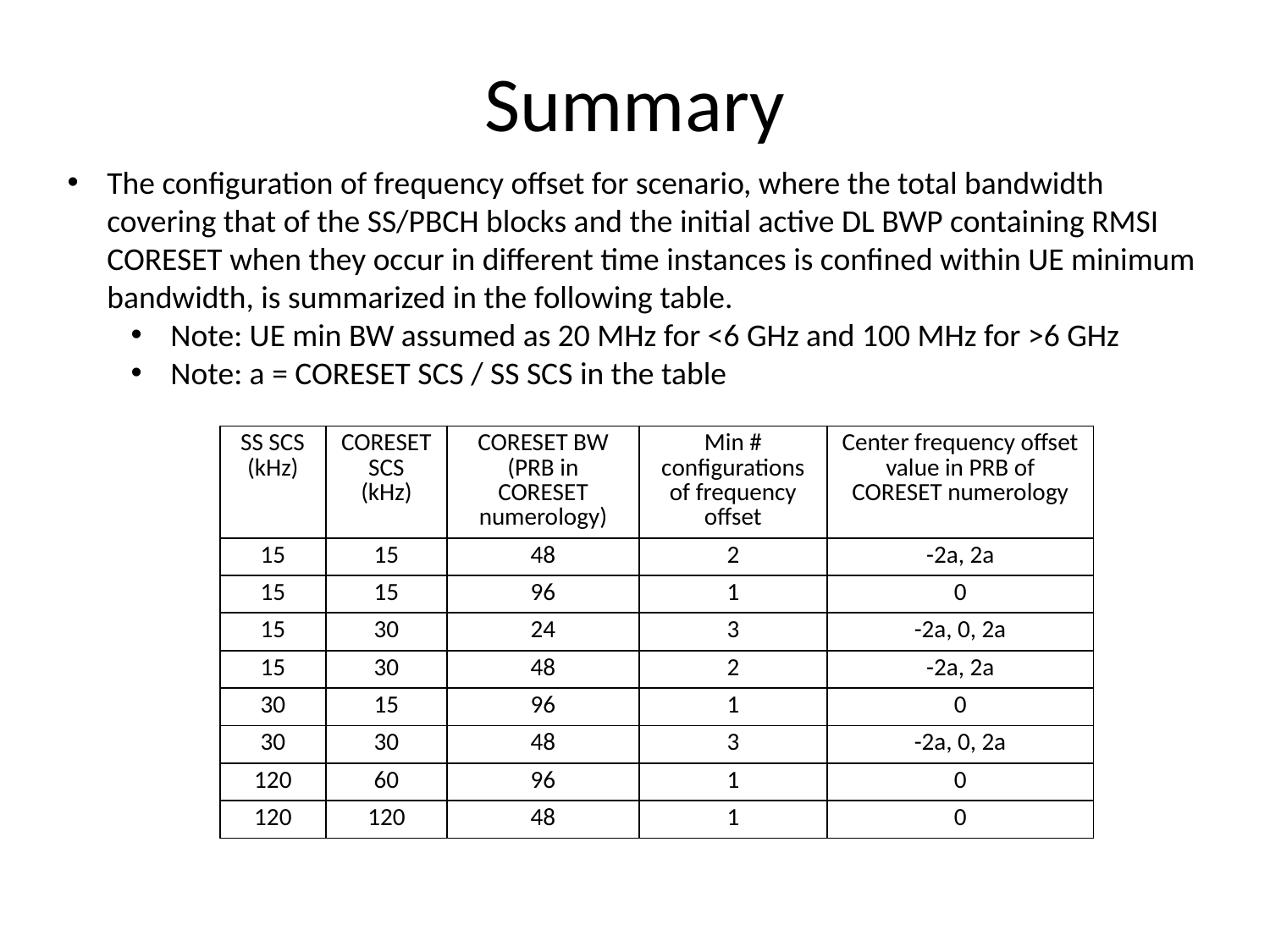

# Summary
The configuration of frequency offset for scenario, where the total bandwidth covering that of the SS/PBCH blocks and the initial active DL BWP containing RMSI CORESET when they occur in different time instances is confined within UE minimum bandwidth, is summarized in the following table.
Note: UE min BW assumed as 20 MHz for <6 GHz and 100 MHz for >6 GHz
Note: a = CORESET SCS / SS SCS in the table

| SS SCS (kHz) | CORESET SCS (kHz) | CORESET BW (PRB in CORESET numerology) | Min # configurations of frequency offset | Center frequency offset value in PRB of CORESET numerology |
| --- | --- | --- | --- | --- |
| 15 | 15 | 48 | 2 | -2a, 2a |
| 15 | 15 | 96 | 1 | 0 |
| 15 | 30 | 24 | 3 | -2a, 0, 2a |
| 15 | 30 | 48 | 2 | -2a, 2a |
| 30 | 15 | 96 | 1 | 0 |
| 30 | 30 | 48 | 3 | -2a, 0, 2a |
| 120 | 60 | 96 | 1 | 0 |
| 120 | 120 | 48 | 1 | 0 |